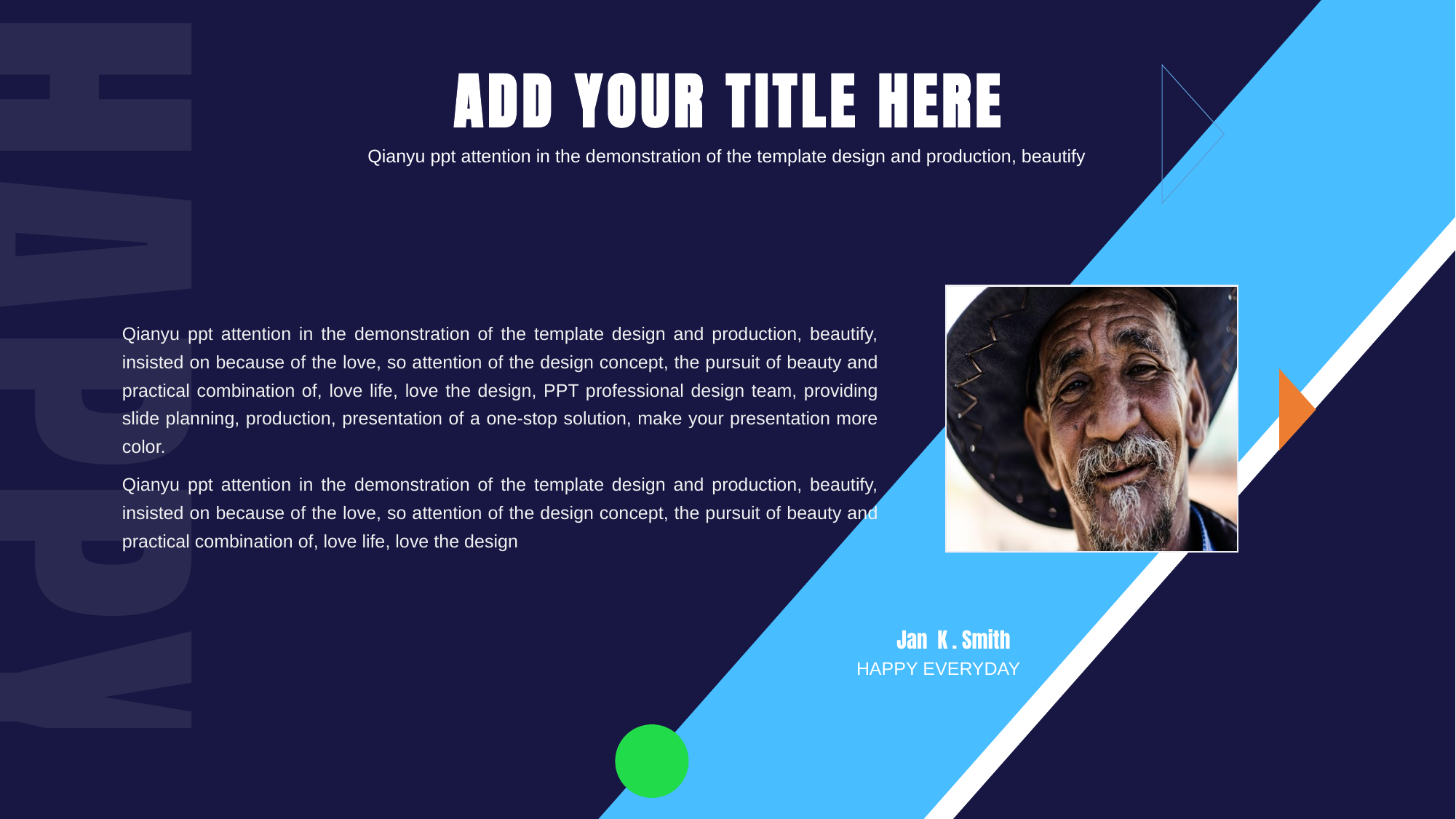

HAPPY
ADD YOUR TITLE HERE

Qianyu ppt attention in the demonstration of the template design and production, beautify

Qianyu ppt attention in the demonstration of the template design and production, beautify, insisted on because of the love, so attention of the design concept, the pursuit of beauty and practical combination of, love life, love the design, PPT professional design team, providing slide planning, production, presentation of a one-stop solution, make your presentation more color.
Qianyu ppt attention in the demonstration of the template design and production, beautify, insisted on because of the love, so attention of the design concept, the pursuit of beauty and practical combination of, love life, love the design

Jan  K . Smith
HAPPY EVERYDAY